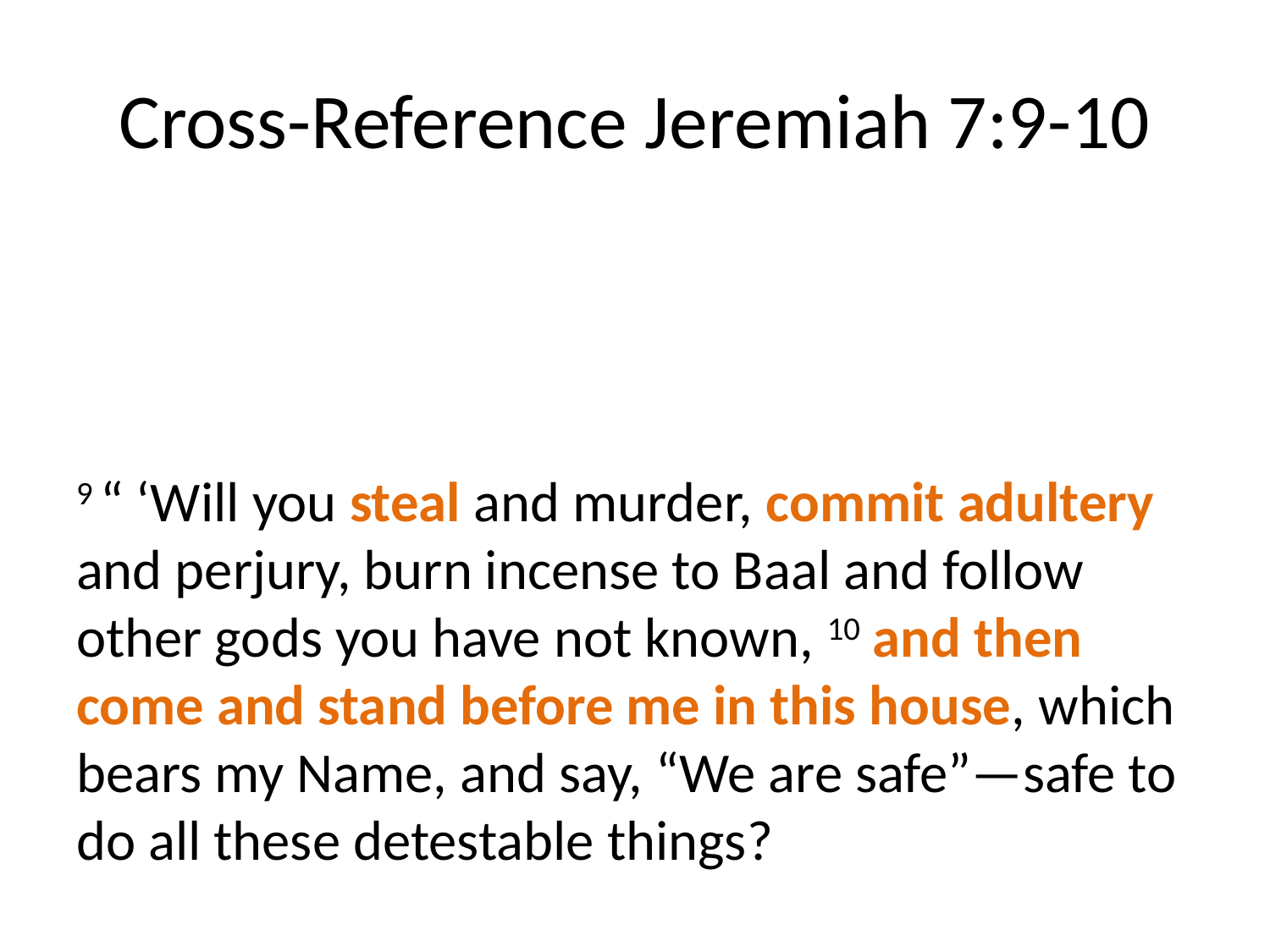

# Cross-Reference Jeremiah 7:9-10

9 “ ‘Will you steal and murder, commit adultery and perjury, burn incense to Baal and follow other gods you have not known, 10 and then come and stand before me in this house, which bears my Name, and say, “We are safe”—safe to do all these detestable things?